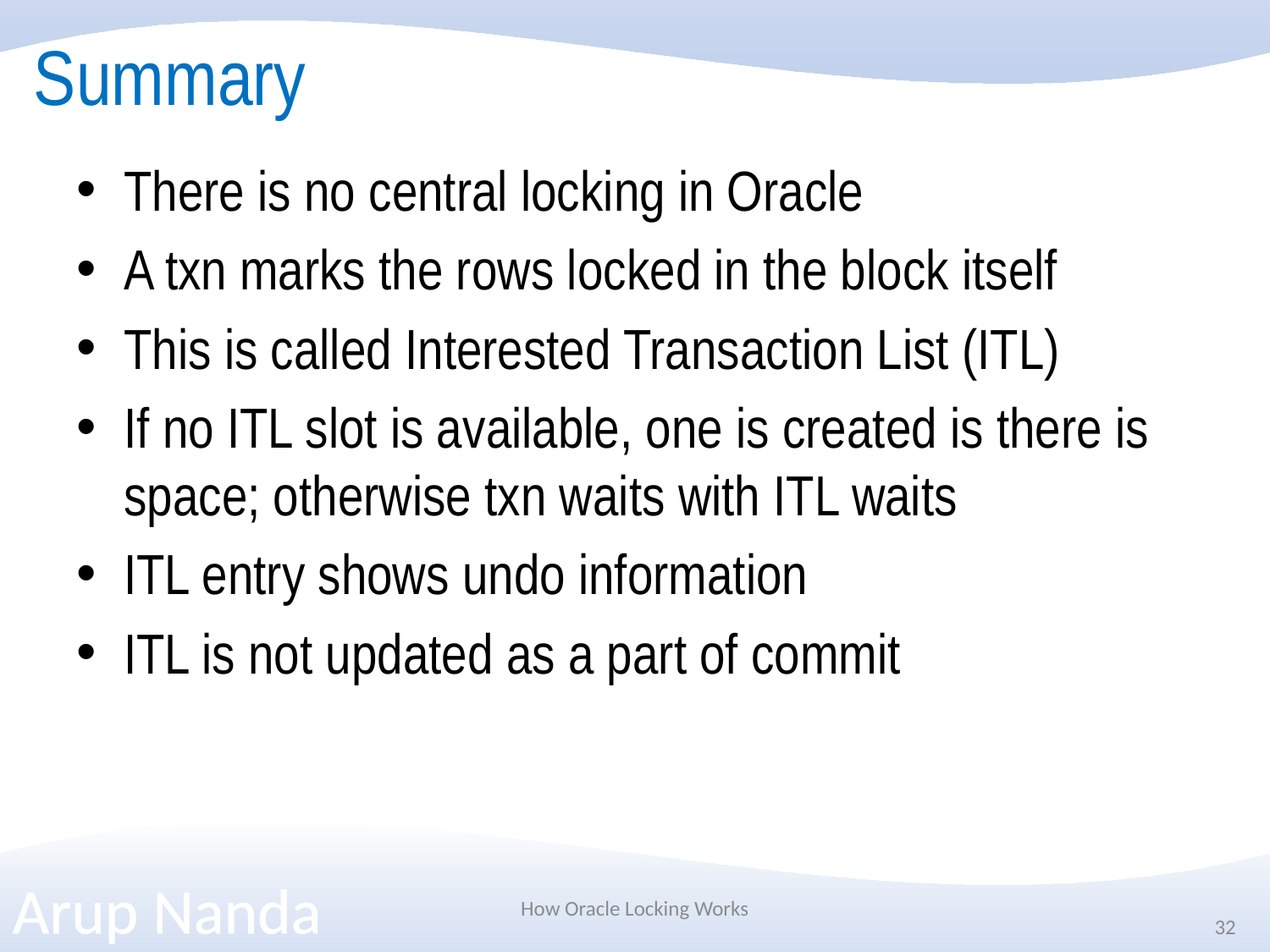

# Summary
There is no central locking in Oracle
A txn marks the rows locked in the block itself
This is called Interested Transaction List (ITL)
If no ITL slot is available, one is created is there is space; otherwise txn waits with ITL waits
ITL entry shows undo information
ITL is not updated as a part of commit

How Oracle Locking Works
32